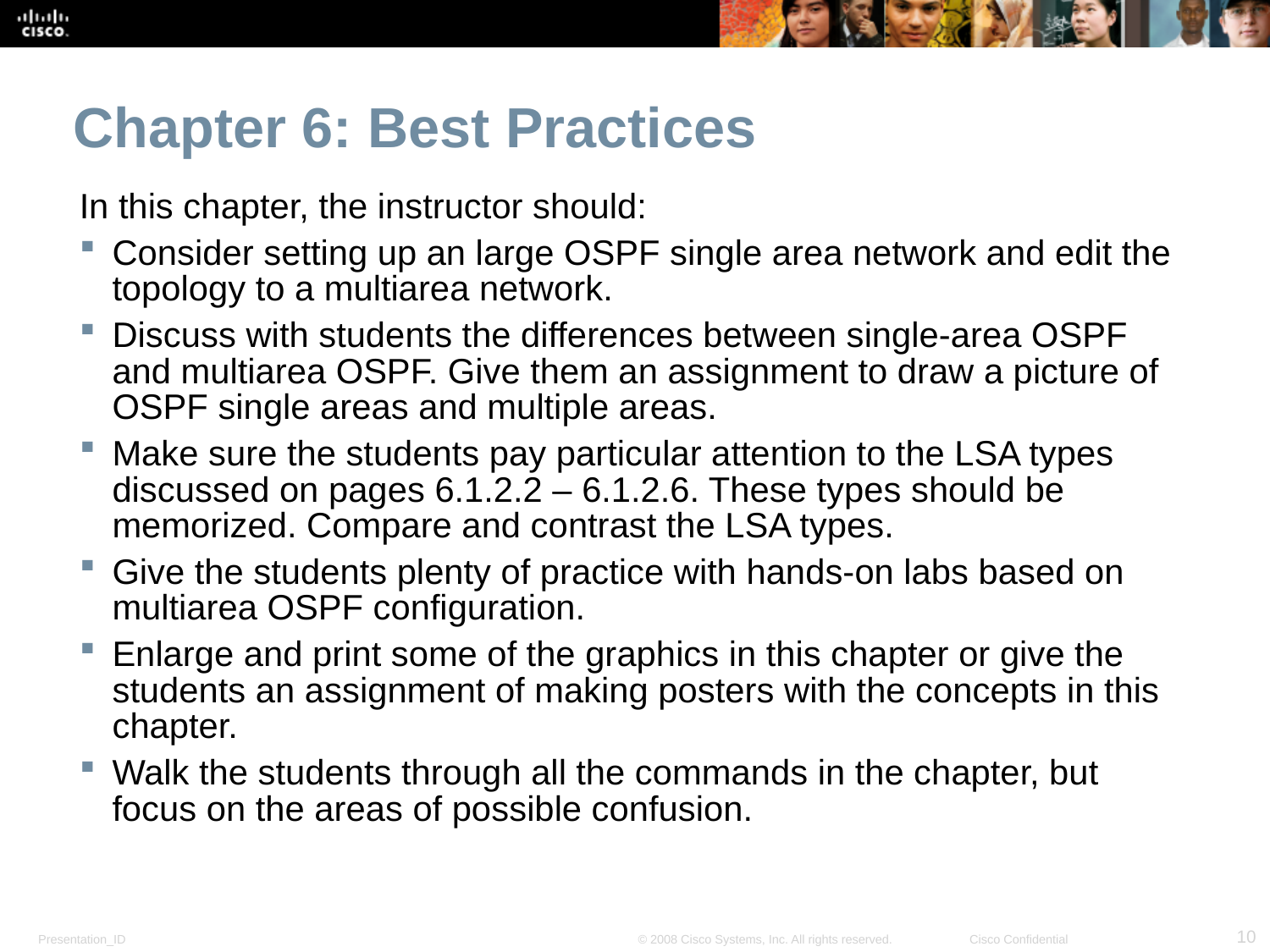

Chapter 6: Best Practices
In this chapter, the instructor should:
Consider setting up an large OSPF single area network and edit the topology to a multiarea network.
Discuss with students the differences between single-area OSPF and multiarea OSPF. Give them an assignment to draw a picture of OSPF single areas and multiple areas.
Make sure the students pay particular attention to the LSA types discussed on pages 6.1.2.2 – 6.1.2.6. These types should be memorized. Compare and contrast the LSA types.
Give the students plenty of practice with hands-on labs based on multiarea OSPF configuration.
Enlarge and print some of the graphics in this chapter or give the students an assignment of making posters with the concepts in this chapter.
Walk the students through all the commands in the chapter, but focus on the areas of possible confusion.